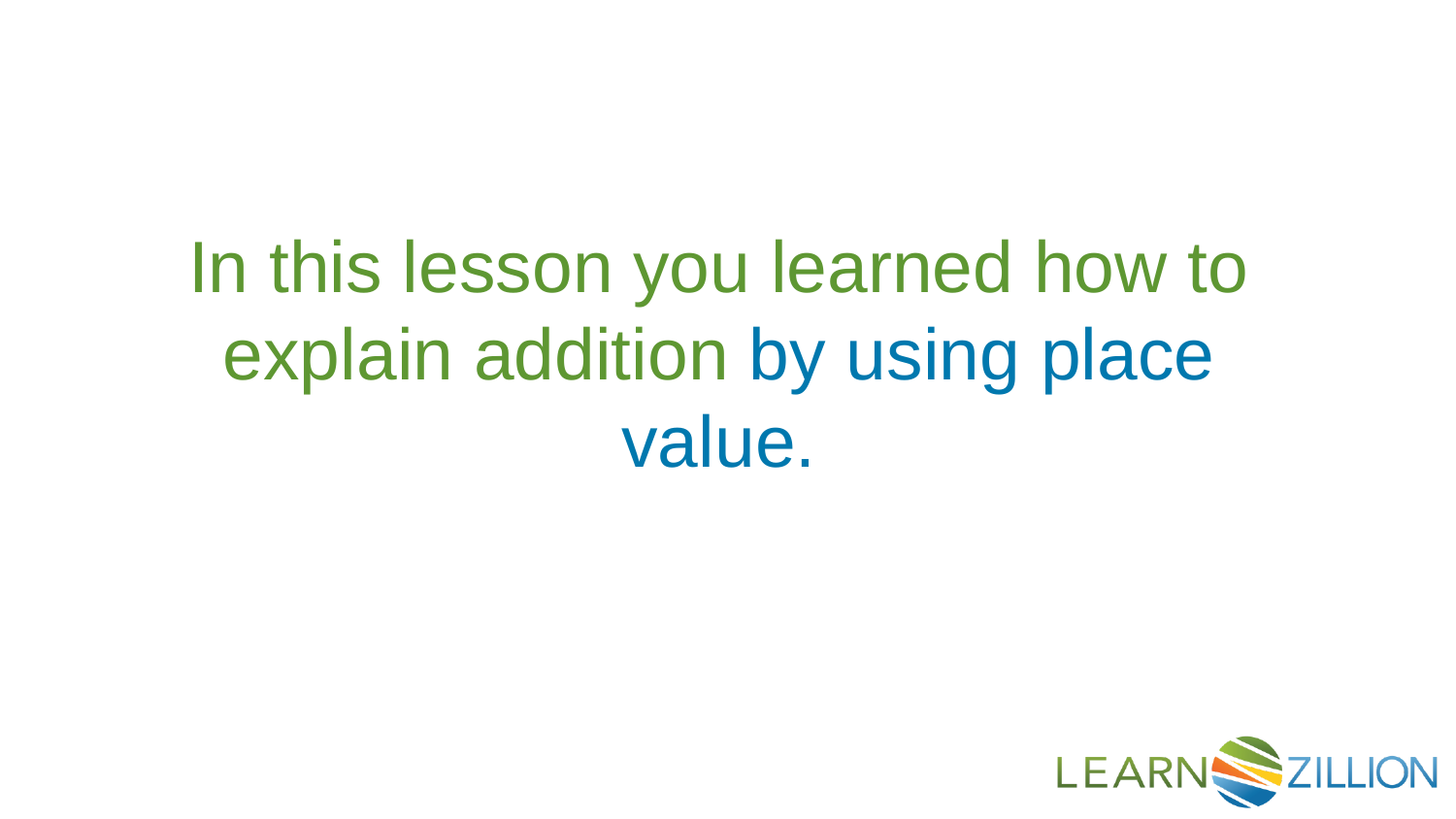

In this lesson you learned how to explain addition by using place value.